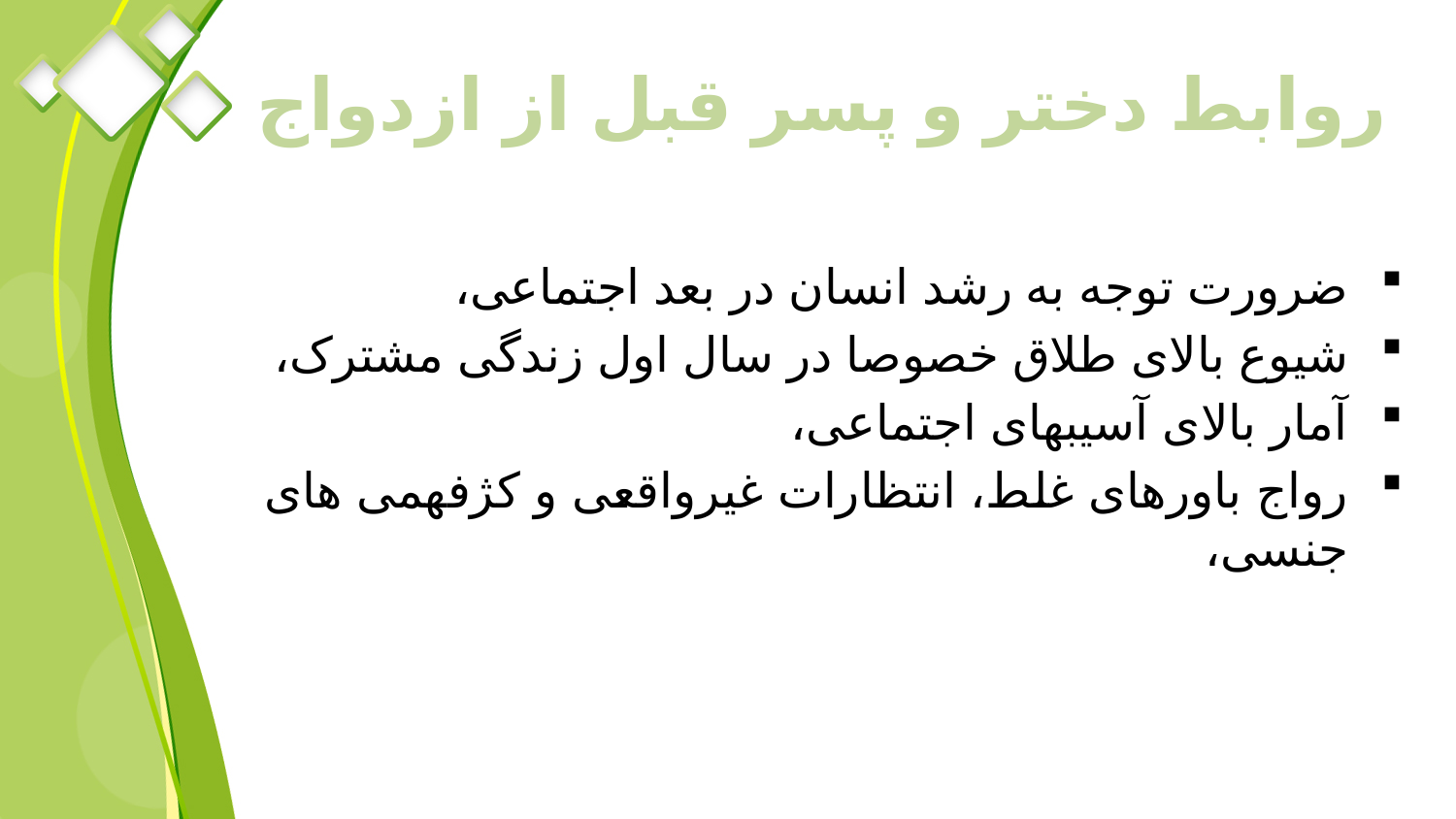

# روابط دختر و پسر قبل از ازدواج
ضرورت توجه به رشد انسان در بعد اجتماعی،
شیوع بالای طلاق خصوصا در سال اول زندگی مشترک،
آمار بالای آسیبهای اجتماعی،
رواج باورهای غلط، انتظارات غیرواقعی و کژفهمی های جنسی،